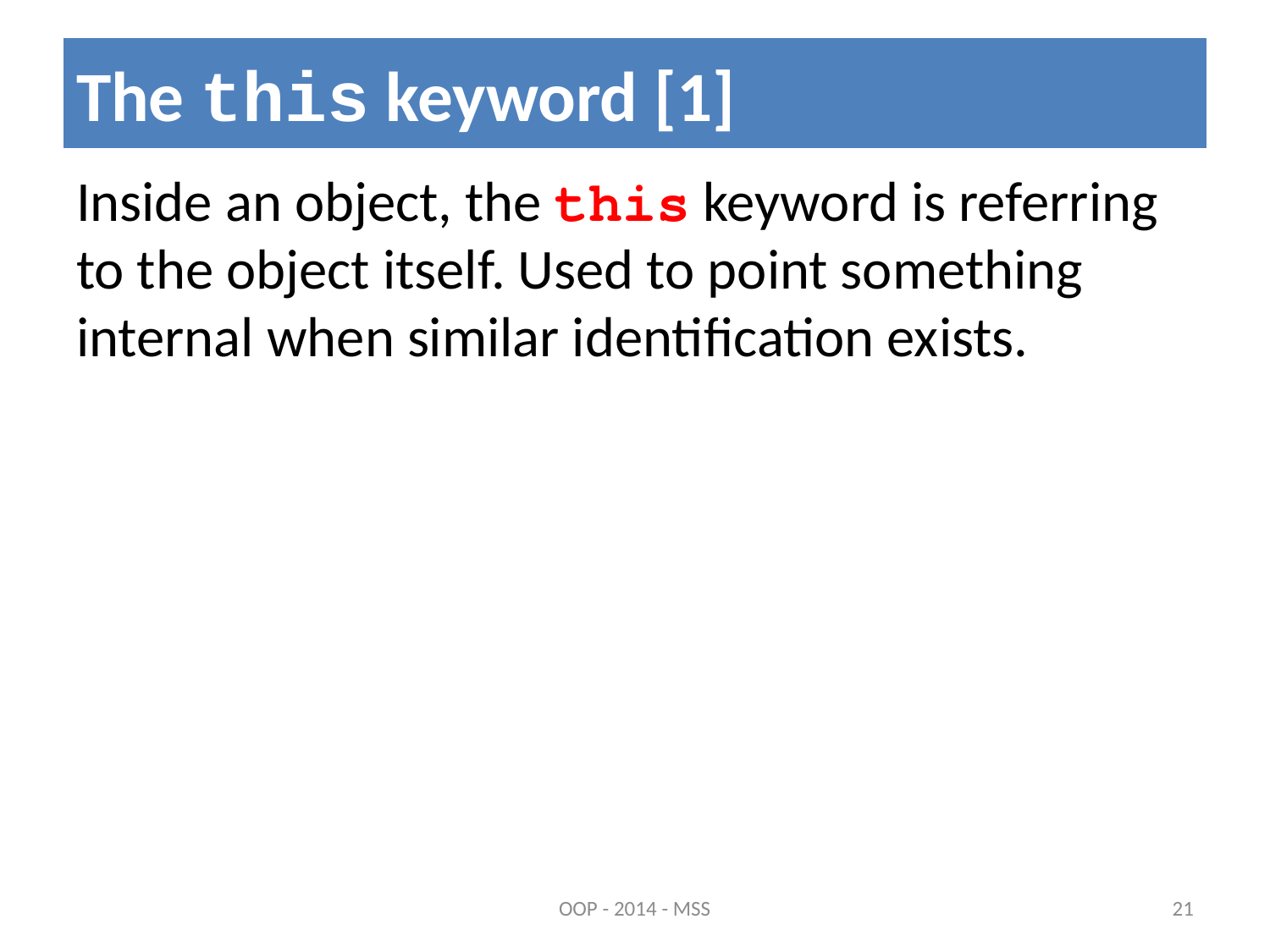

# The this keyword [1]
Inside an object, the this keyword is referring to the object itself. Used to point something internal when similar identification exists.
OOP - 2014 - MSS
21